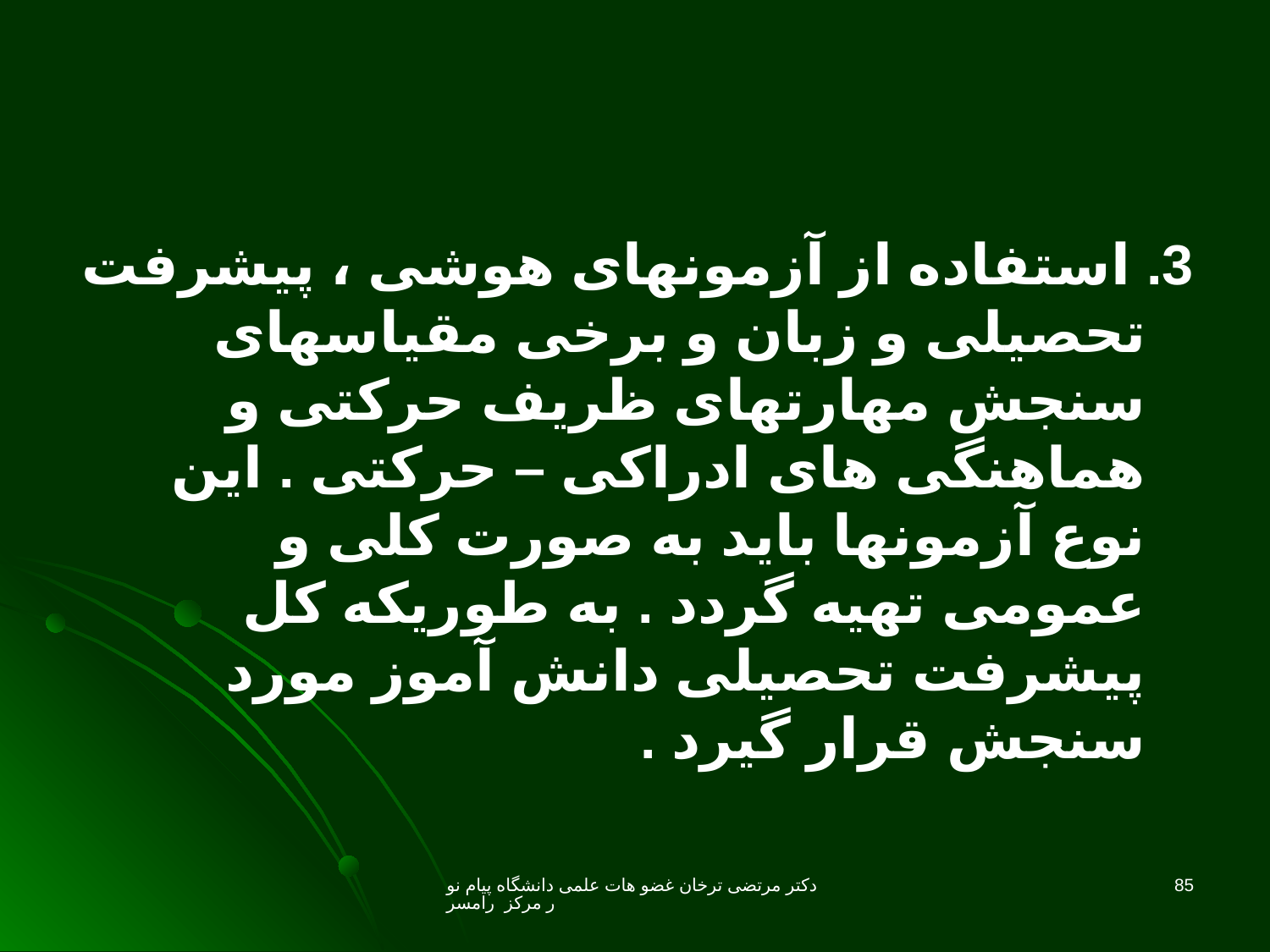

3. استفاده از آزمونهای هوشی ، پیشرفت تحصیلی و زبان و برخی مقیاسهای سنجش مهارتهای ظریف حرکتی و هماهنگی های ادراکی – حرکتی . این نوع آزمونها باید به صورت کلی و عمومی تهیه گردد . به طوریکه کل پیشرفت تحصیلی دانش آموز مورد سنجش قرار گیرد .
دکتر مرتضی ترخان غضو هات علمی دانشگاه پیام نور مرکز رامسر
85